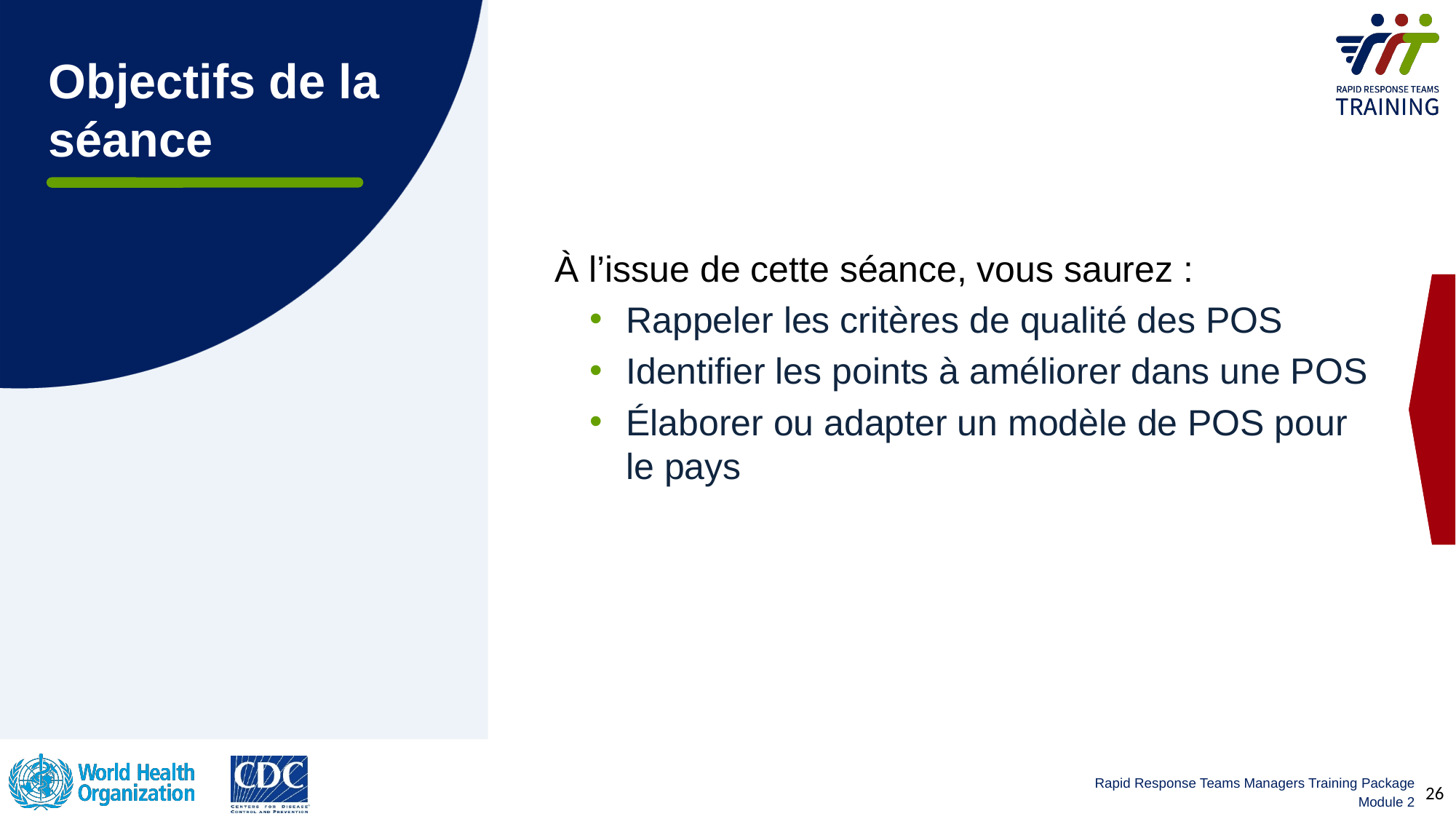

Objectifs de la séance
À l’issue de cette séance, vous saurez :
Rappeler les critères de qualité des POS
Identifier les points à améliorer dans une POS
Élaborer ou adapter un modèle de POS pour le pays

26